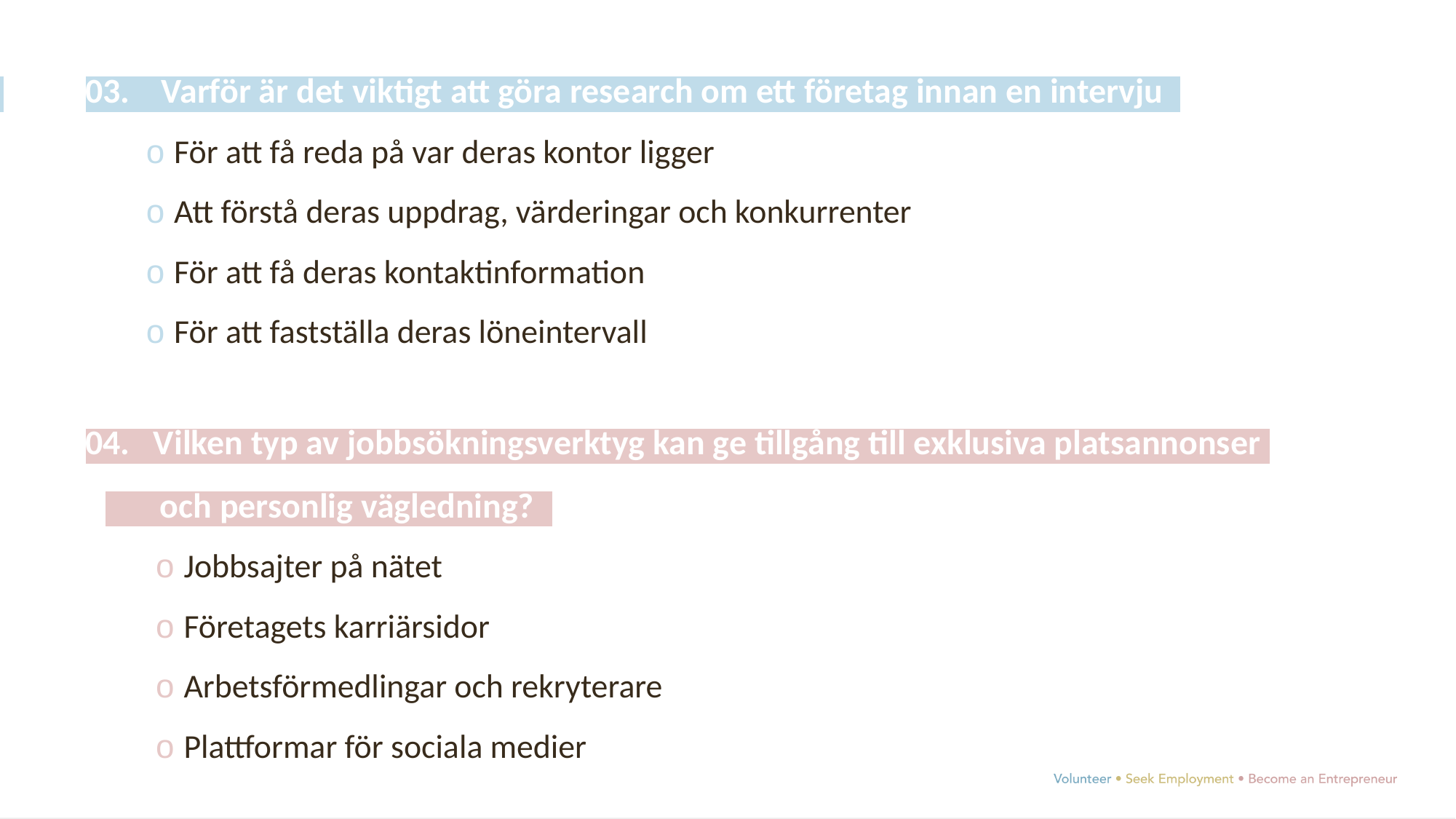

03.    Varför är det viktigt att göra research om ett företag innan en intervju?
o För att få reda på var deras kontor ligger
o Att förstå deras uppdrag, värderingar och konkurrenter
o För att få deras kontaktinformation
o För att fastställa deras löneintervall

	04.   Vilken typ av jobbsökningsverktyg kan ge tillgång till exklusiva platsannonser
		       och personlig vägledning? .
o Jobbsajter på nätet
o Företagets karriärsidor
o Arbetsförmedlingar och rekryterare
o Plattformar för sociala medier